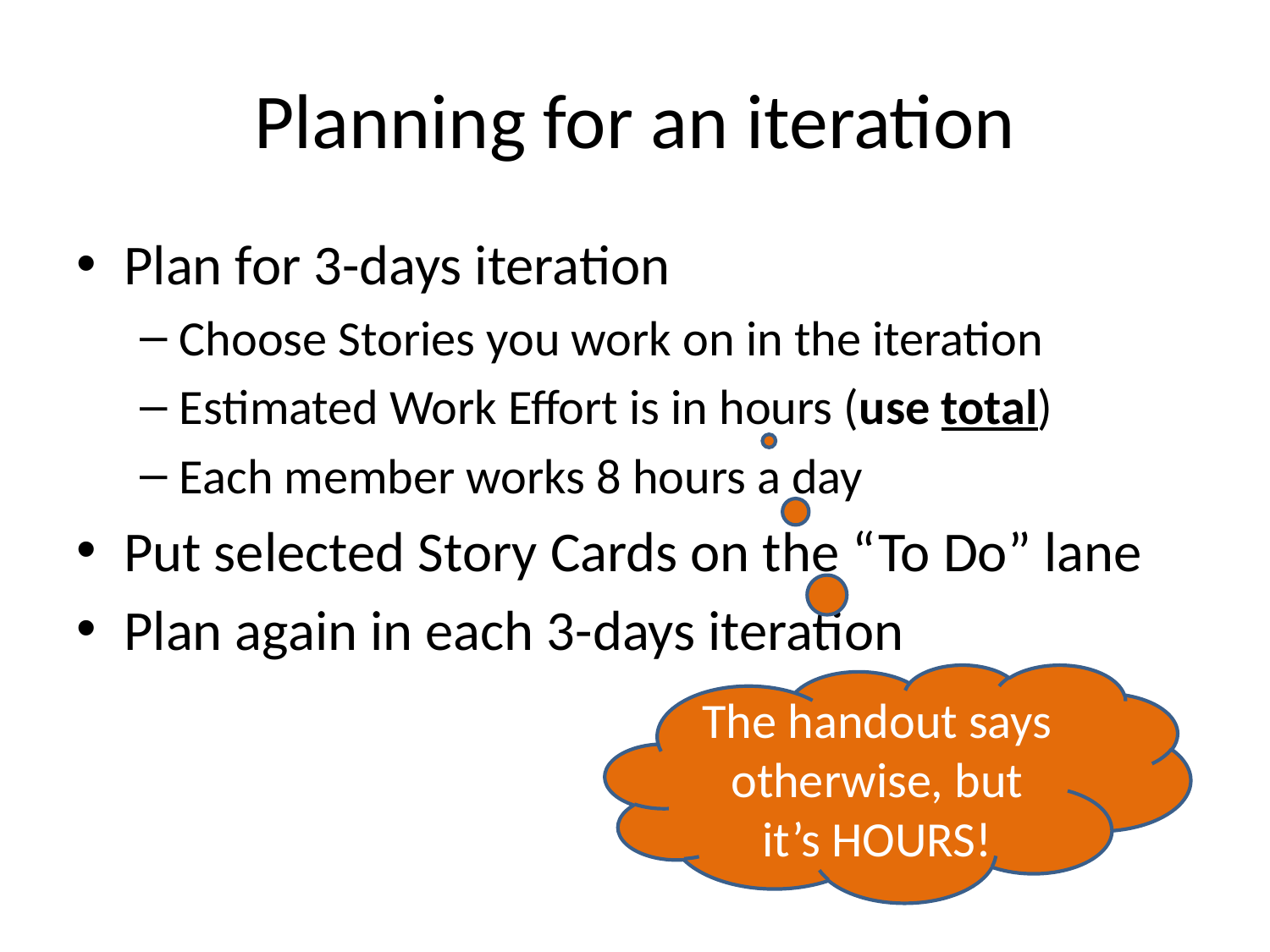

# Planning for an iteration
Plan for 3-days iteration
Choose Stories you work on in the iteration
Estimated Work Effort is in hours (use total)
Each member works 8 hours a day
Put selected Story Cards on the “To Do” lane
Plan again in each 3-days iteration

The handout says otherwise, but it’s HOURS!